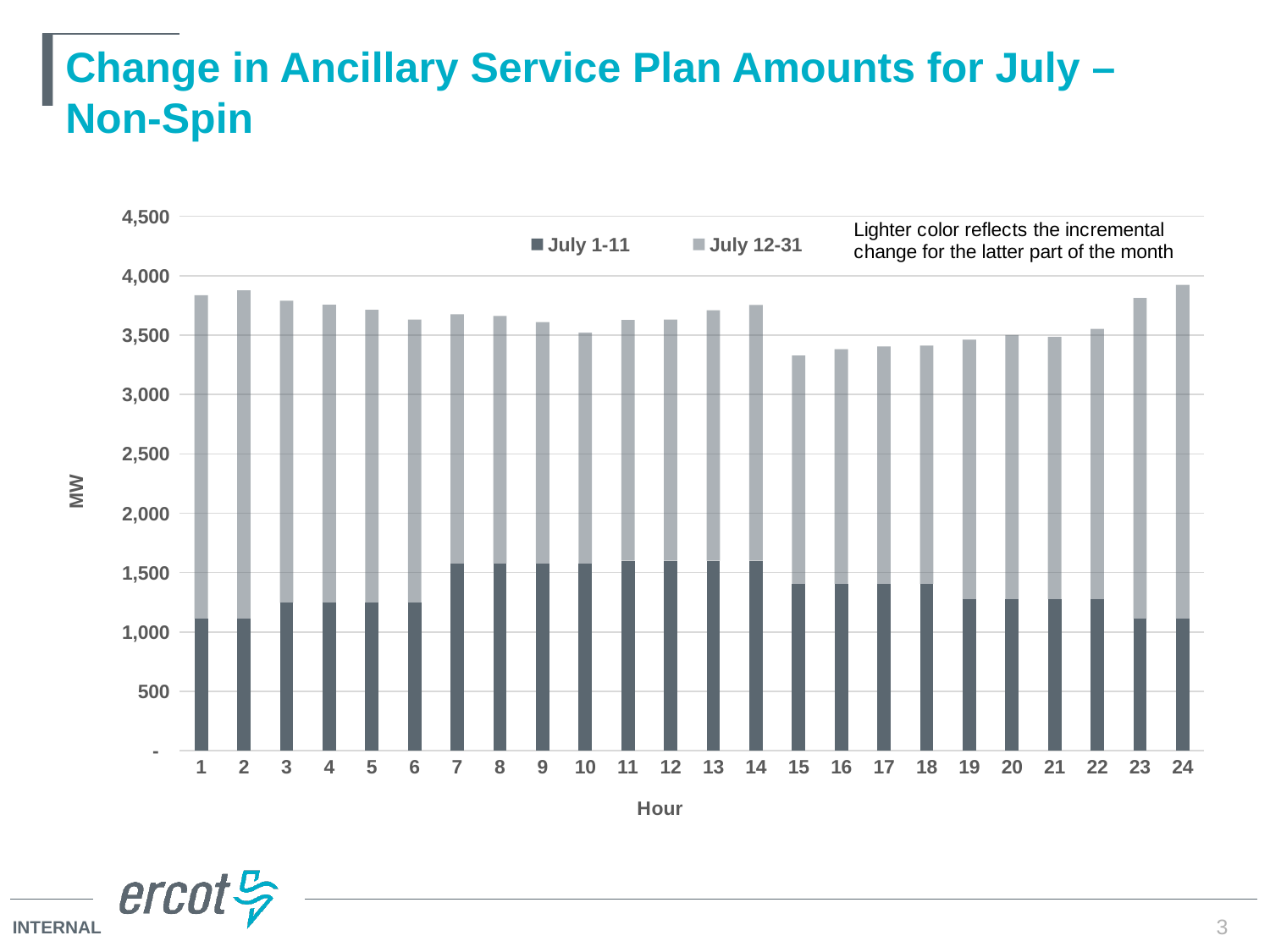

# Change in Ancillary Service Plan Amounts for July – Non-Spin

### Chart

| Category |  |  |
|---|---|---|
3